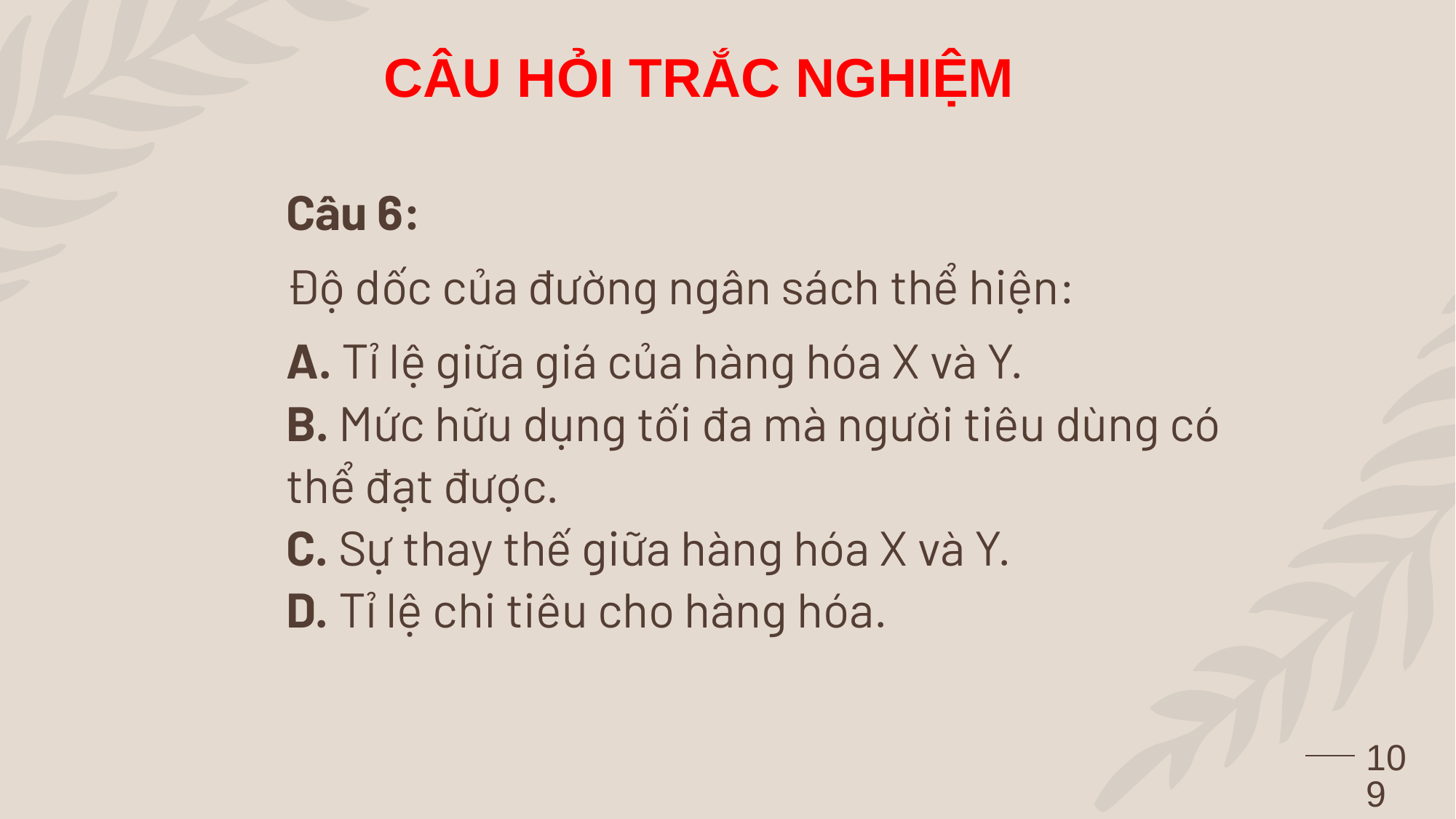

CÂU HỎI TRẮC NGHIỆM
Câu 6:
Độ dốc của đường ngân sách thể hiện:
A. Tỉ lệ giữa giá của hàng hóa X và Y.
B. Mức hữu dụng tối đa mà người tiêu dùng có thể đạt được.
C. Sự thay thế giữa hàng hóa X và Y.
D. Tỉ lệ chi tiêu cho hàng hóa.
109